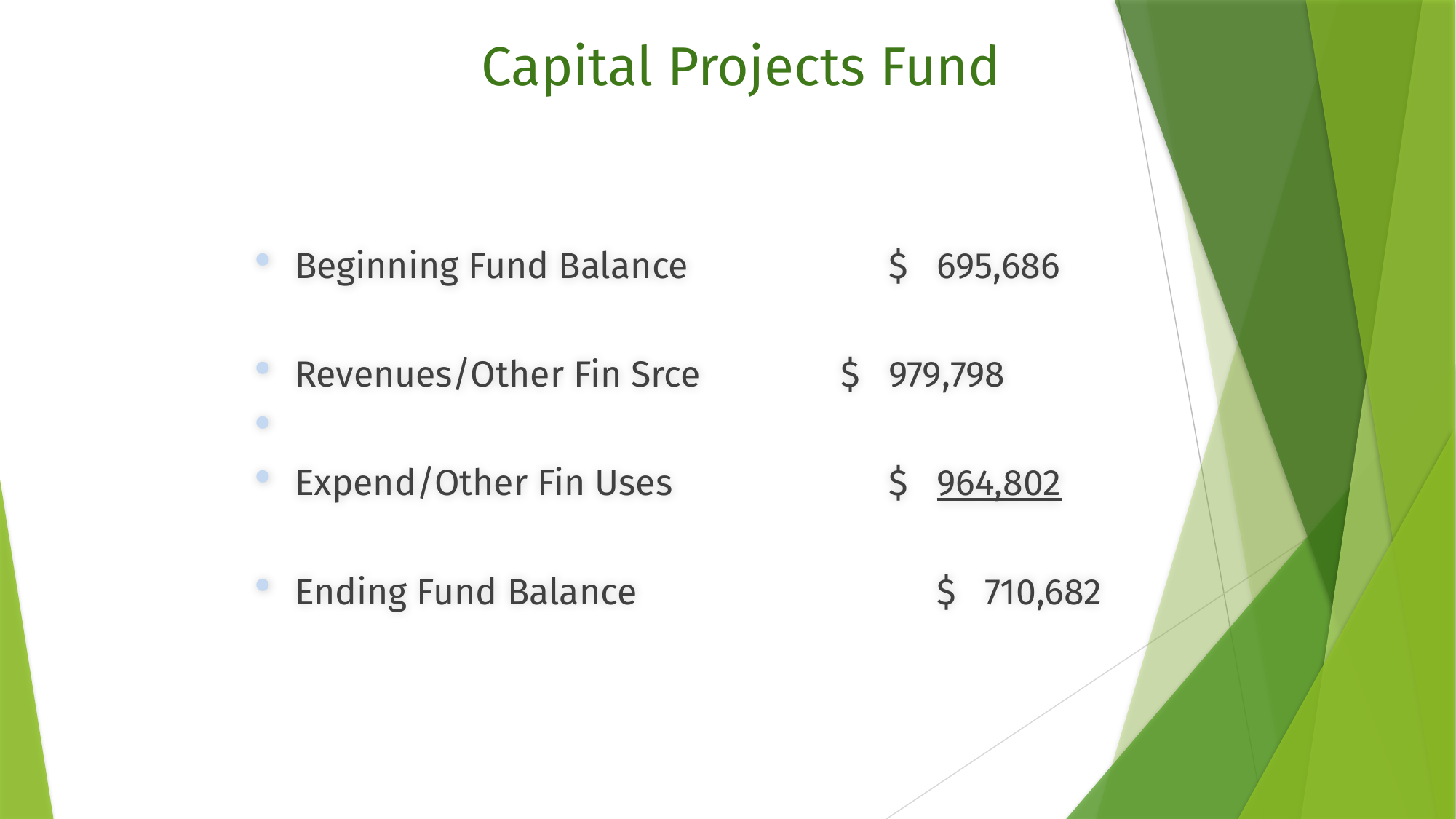

# Capital Projects Fund
Beginning Fund Balance		     $   695,686

Revenues/Other Fin Srce		$   979,798

Expend/Other Fin Uses		     $   964,802

Ending Fund Balance		          $   710,682
Expenditures were approx. $374,000 for ESSER funded HVAC projects and a about $8,000 for the KWRL projects. Total Fund Balance is made up of $255,354 in Impact Fees, $95,284 Designated for Future Capital Projects and $345,048 for KWRL projects.